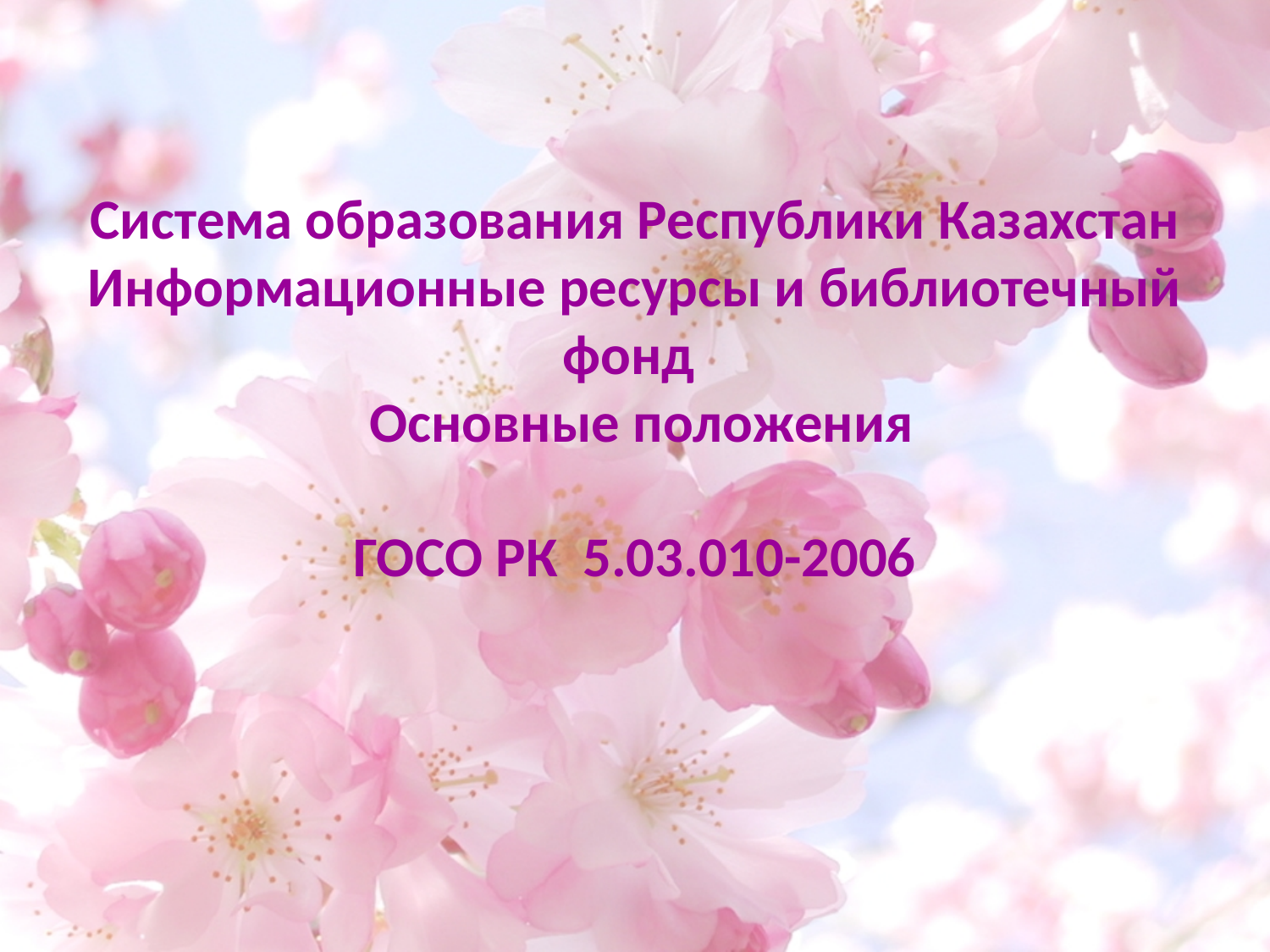

Система образования Республики Казахстан
Информационные ресурсы и библиотечный фонд
 Основные положения

ГОСО РК  5.03.010-2006